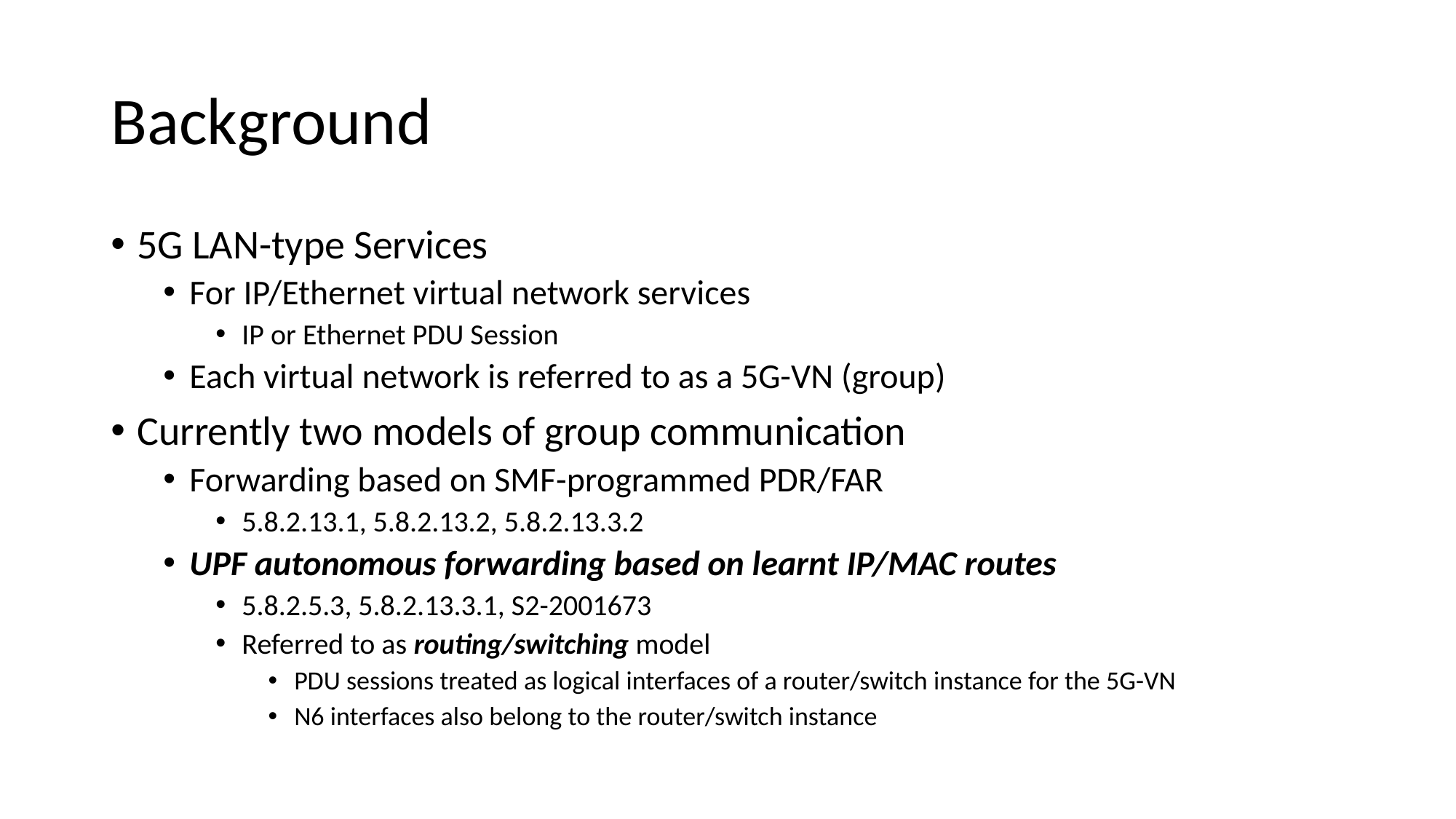

# Background
5G LAN-type Services
For IP/Ethernet virtual network services
IP or Ethernet PDU Session
Each virtual network is referred to as a 5G-VN (group)
Currently two models of group communication
Forwarding based on SMF-programmed PDR/FAR
5.8.2.13.1, 5.8.2.13.2, 5.8.2.13.3.2
UPF autonomous forwarding based on learnt IP/MAC routes
5.8.2.5.3, 5.8.2.13.3.1, S2-2001673
Referred to as routing/switching model
PDU sessions treated as logical interfaces of a router/switch instance for the 5G-VN
N6 interfaces also belong to the router/switch instance